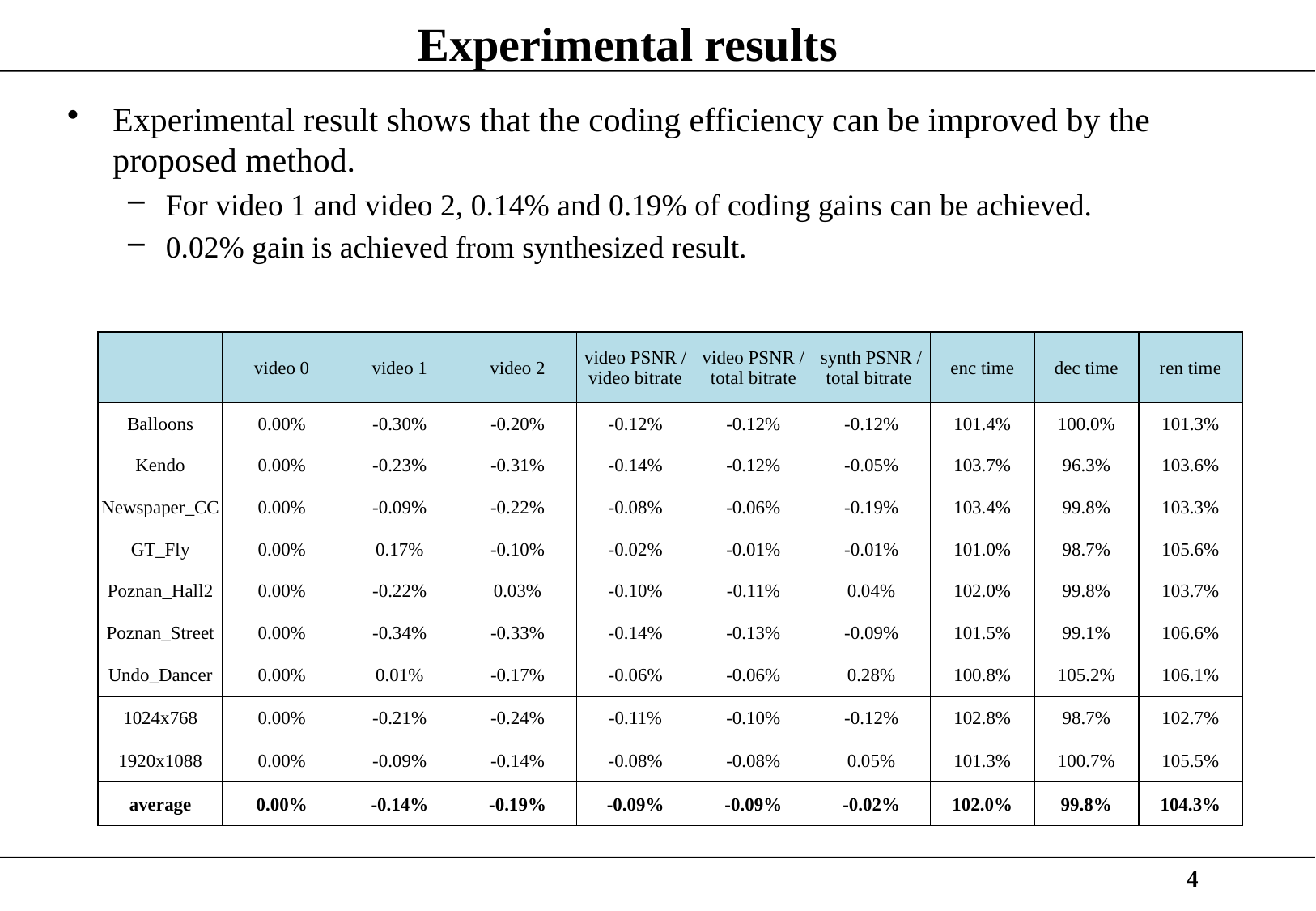

# Experimental results
Experimental result shows that the coding efficiency can be improved by the  proposed method.
For video 1 and video 2, 0.14% and 0.19% of coding gains can be achieved.
0.02% gain is achieved from synthesized result.
|  | video 0 | video 1 | video 2 | video PSNR / video bitrate | video PSNR / total bitrate | synth PSNR / total bitrate | enc time | dec time | ren time |
| --- | --- | --- | --- | --- | --- | --- | --- | --- | --- |
| Balloons | 0.00% | -0.30% | -0.20% | -0.12% | -0.12% | -0.12% | 101.4% | 100.0% | 101.3% |
| Kendo | 0.00% | -0.23% | -0.31% | -0.14% | -0.12% | -0.05% | 103.7% | 96.3% | 103.6% |
| Newspaper\_CC | 0.00% | -0.09% | -0.22% | -0.08% | -0.06% | -0.19% | 103.4% | 99.8% | 103.3% |
| GT\_Fly | 0.00% | 0.17% | -0.10% | -0.02% | -0.01% | -0.01% | 101.0% | 98.7% | 105.6% |
| Poznan\_Hall2 | 0.00% | -0.22% | 0.03% | -0.10% | -0.11% | 0.04% | 102.0% | 99.8% | 103.7% |
| Poznan\_Street | 0.00% | -0.34% | -0.33% | -0.14% | -0.13% | -0.09% | 101.5% | 99.1% | 106.6% |
| Undo\_Dancer | 0.00% | 0.01% | -0.17% | -0.06% | -0.06% | 0.28% | 100.8% | 105.2% | 106.1% |
| 1024x768 | 0.00% | -0.21% | -0.24% | -0.11% | -0.10% | -0.12% | 102.8% | 98.7% | 102.7% |
| 1920x1088 | 0.00% | -0.09% | -0.14% | -0.08% | -0.08% | 0.05% | 101.3% | 100.7% | 105.5% |
| average | 0.00% | -0.14% | -0.19% | -0.09% | -0.09% | -0.02% | 102.0% | 99.8% | 104.3% |
4